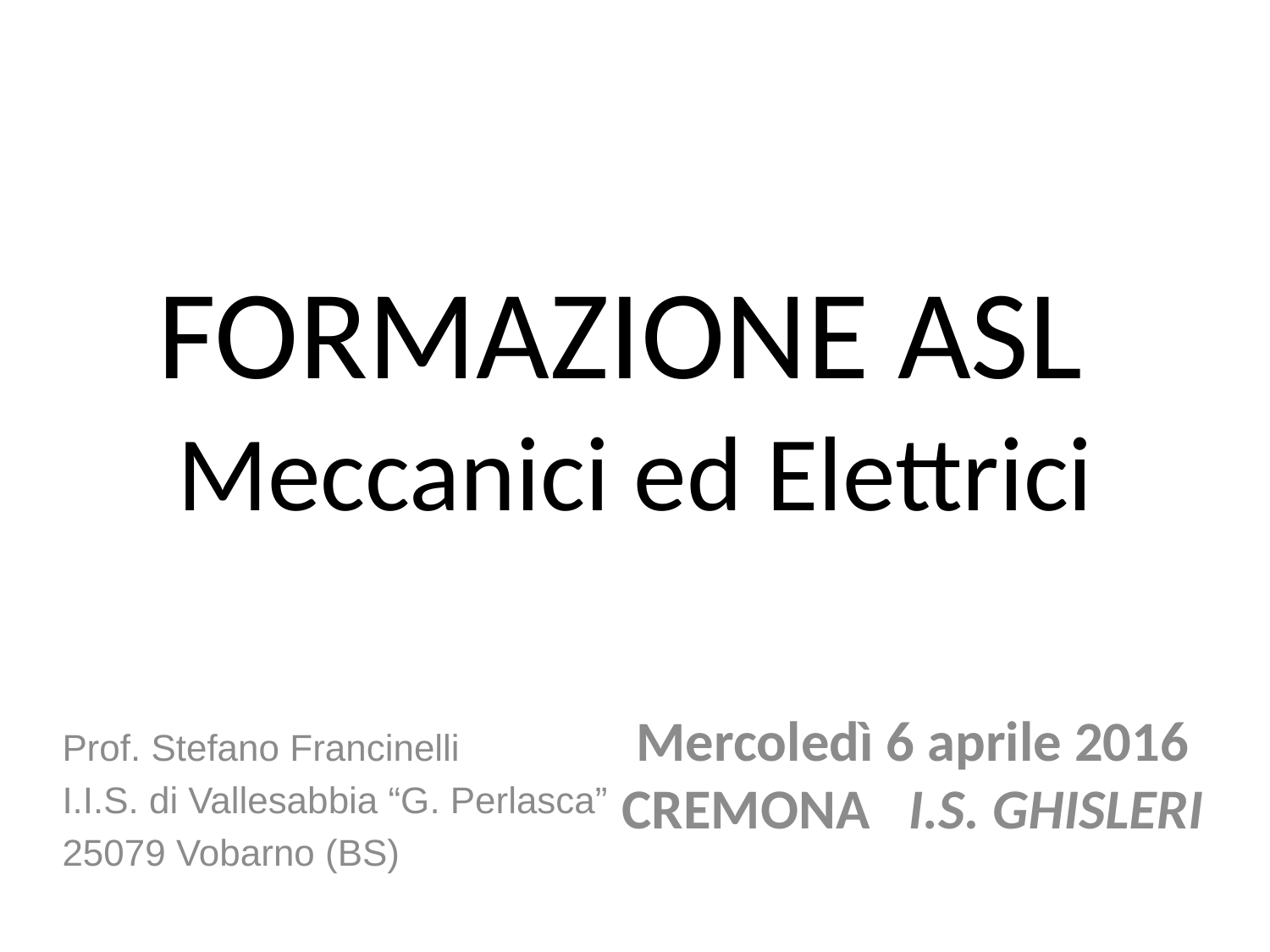

# FORMAZIONE ASL Meccanici ed Elettrici

Mercoledì 6 aprile 2016 CREMONA   I.S. GHISLERI

Prof. Stefano Francinelli
I.I.S. di Vallesabbia “G. Perlasca”
25079 Vobarno (BS)